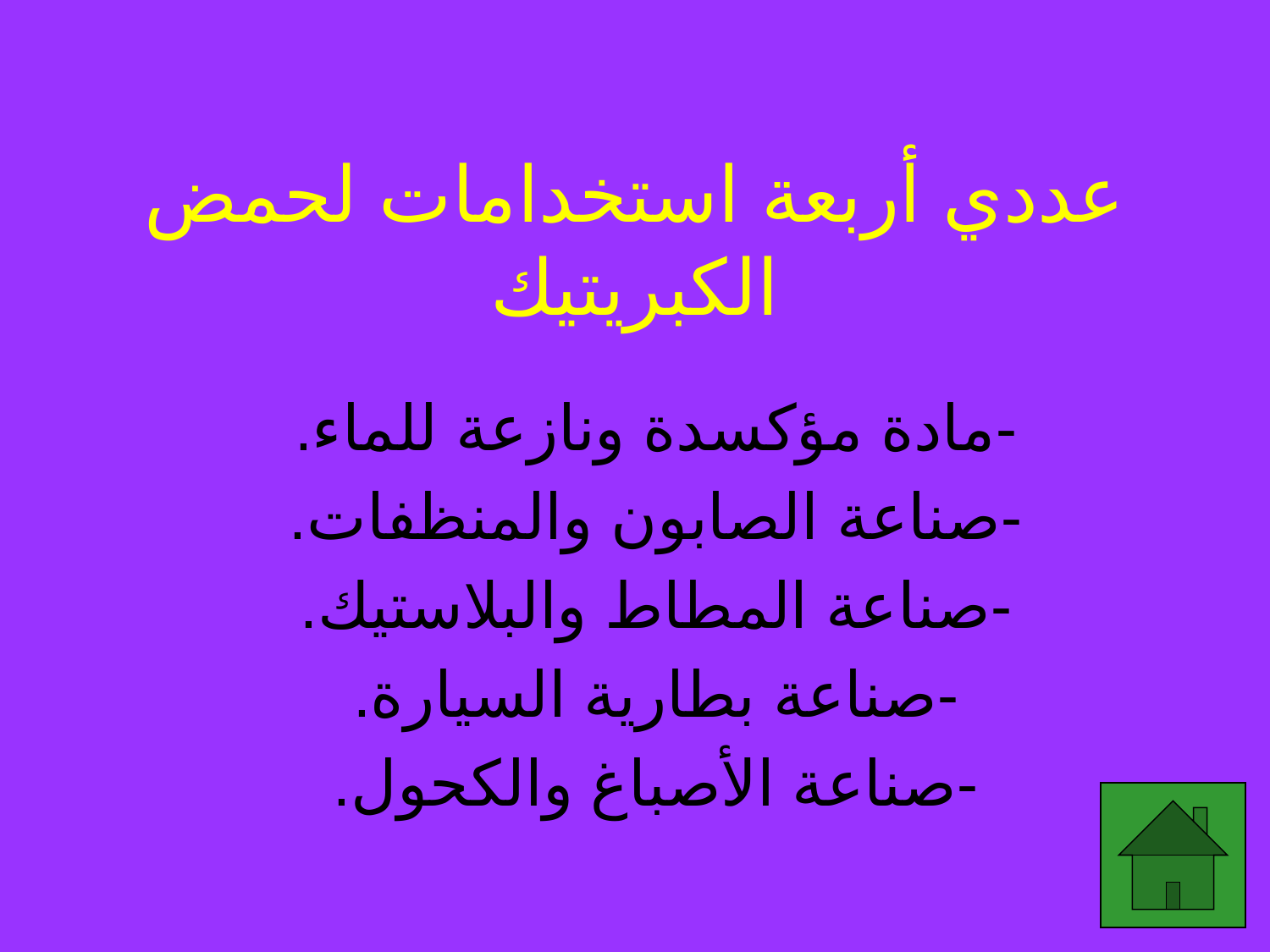

# عددي أربعة استخدامات لحمض الكبريتيك
-مادة مؤكسدة ونازعة للماء.
-صناعة الصابون والمنظفات.
-صناعة المطاط والبلاستيك.
-صناعة بطارية السيارة.
-صناعة الأصباغ والكحول.